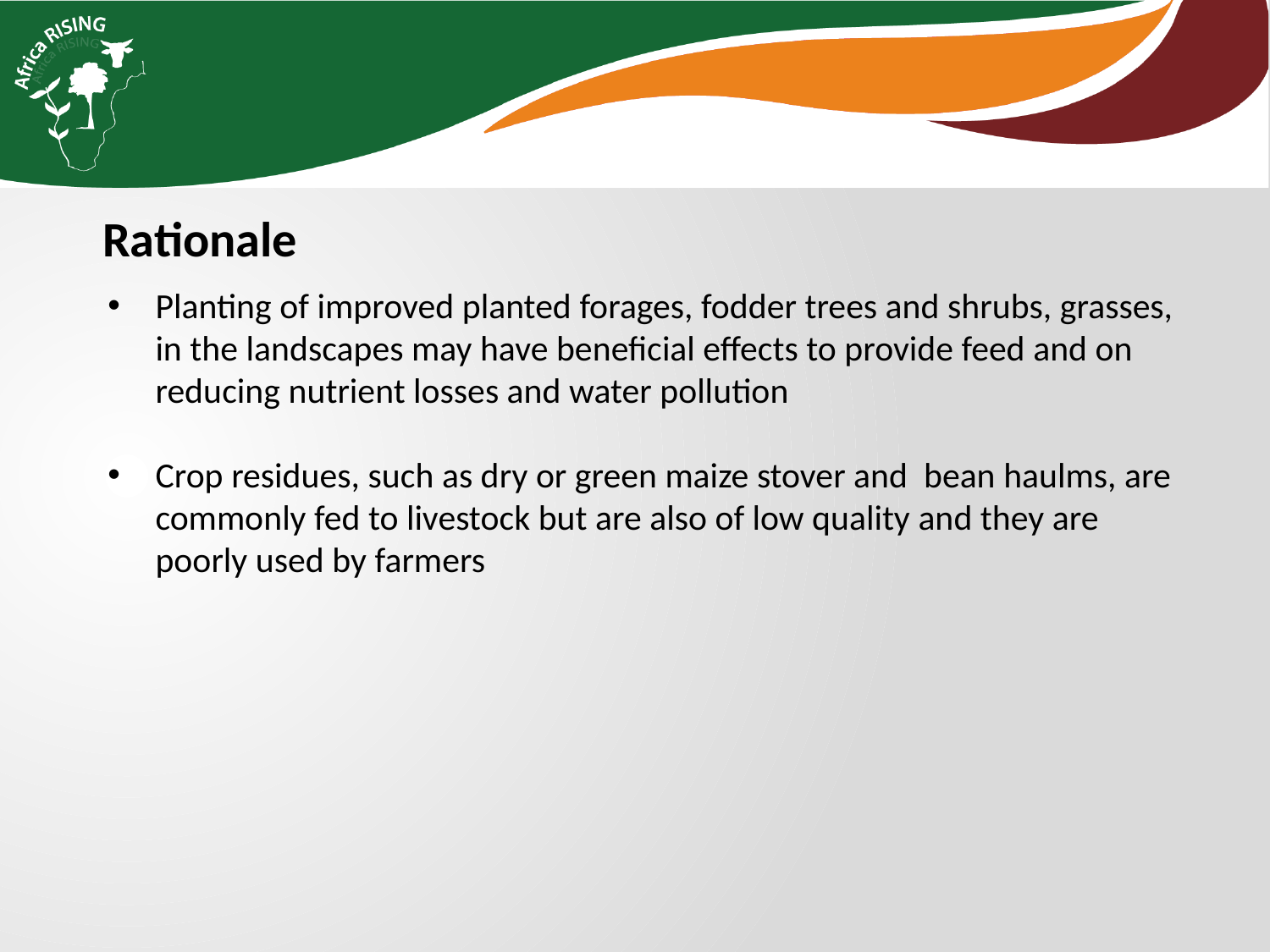

Rationale
Planting of improved planted forages, fodder trees and shrubs, grasses, in the landscapes may have beneficial effects to provide feed and on reducing nutrient losses and water pollution

Crop residues, such as dry or green maize stover and  bean haulms, are commonly fed to livestock but are also of low quality and they are poorly used by farmers